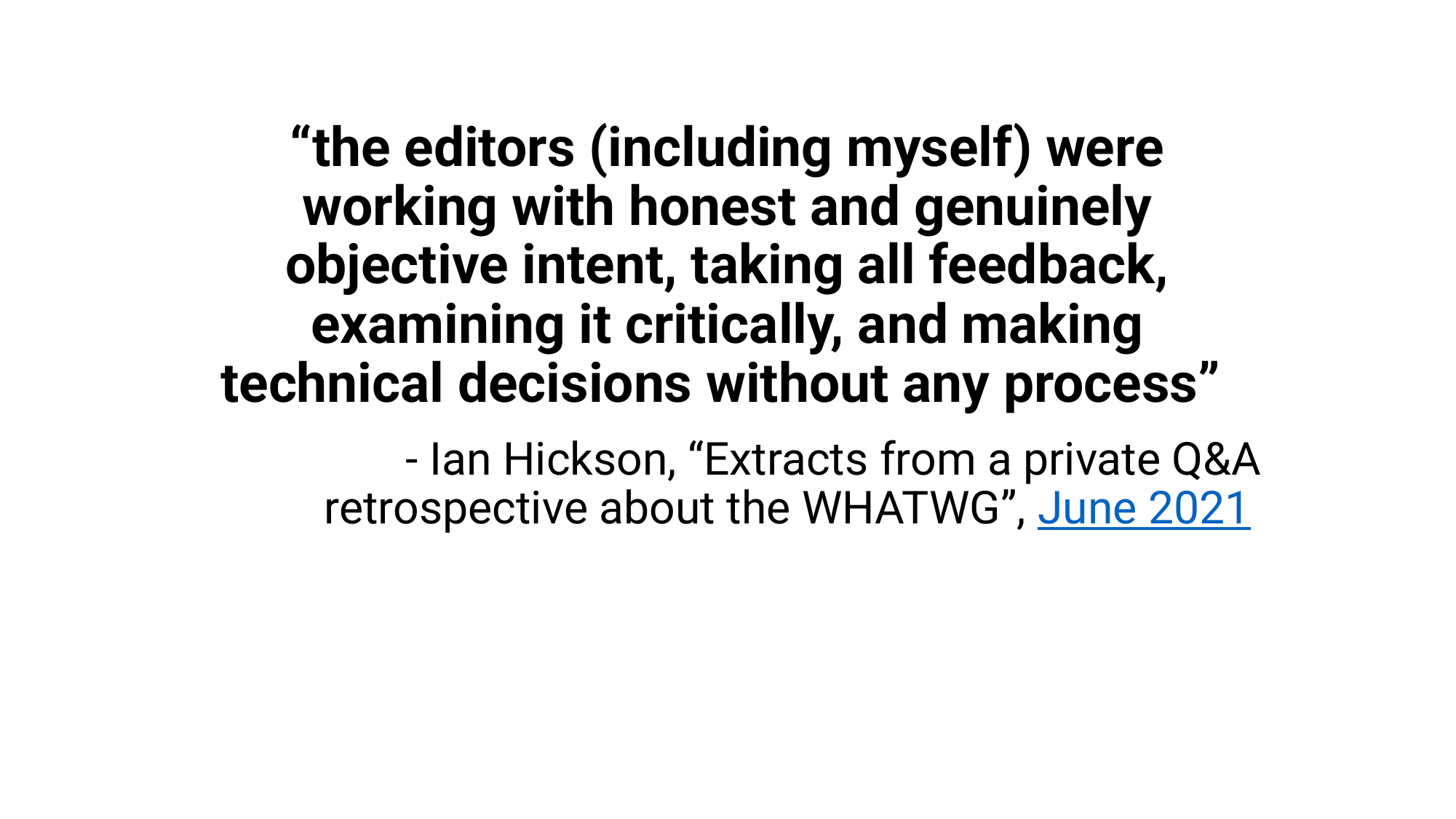

# “the editors (including myself) were working with honest and genuinely objective intent, taking all feedback, examining it critically, and making technical decisions without any process”
- Ian Hickson, “Extracts from a private Q&A retrospective about the WHATWG”, June 2021